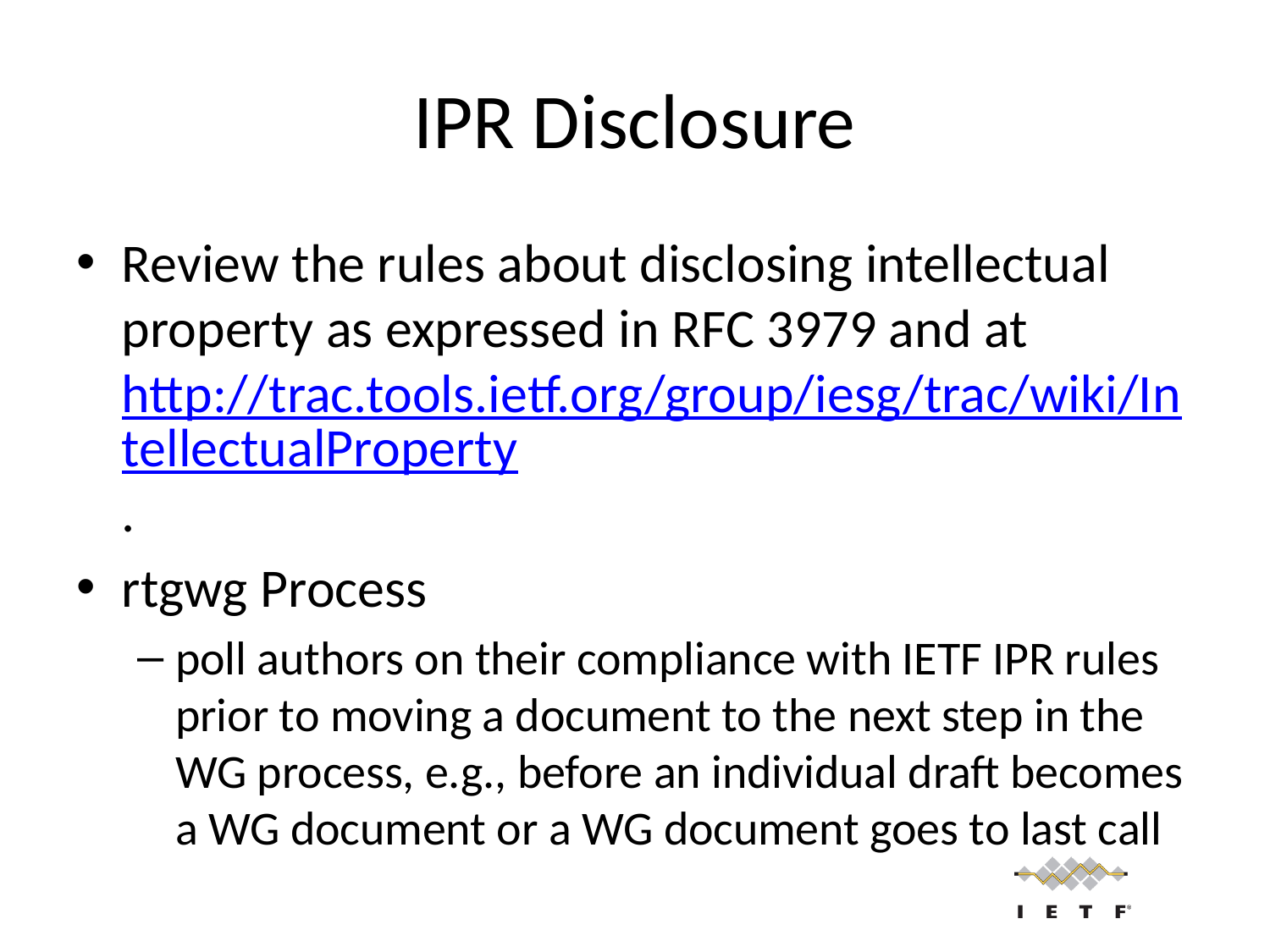

# IPR Disclosure
Review the rules about disclosing intellectual property as expressed in RFC 3979 and at http://trac.tools.ietf.org/group/iesg/trac/wiki/IntellectualProperty.
rtgwg Process
poll authors on their compliance with IETF IPR rules prior to moving a document to the next step in the WG process, e.g., before an individual draft becomes a WG document or a WG document goes to last call